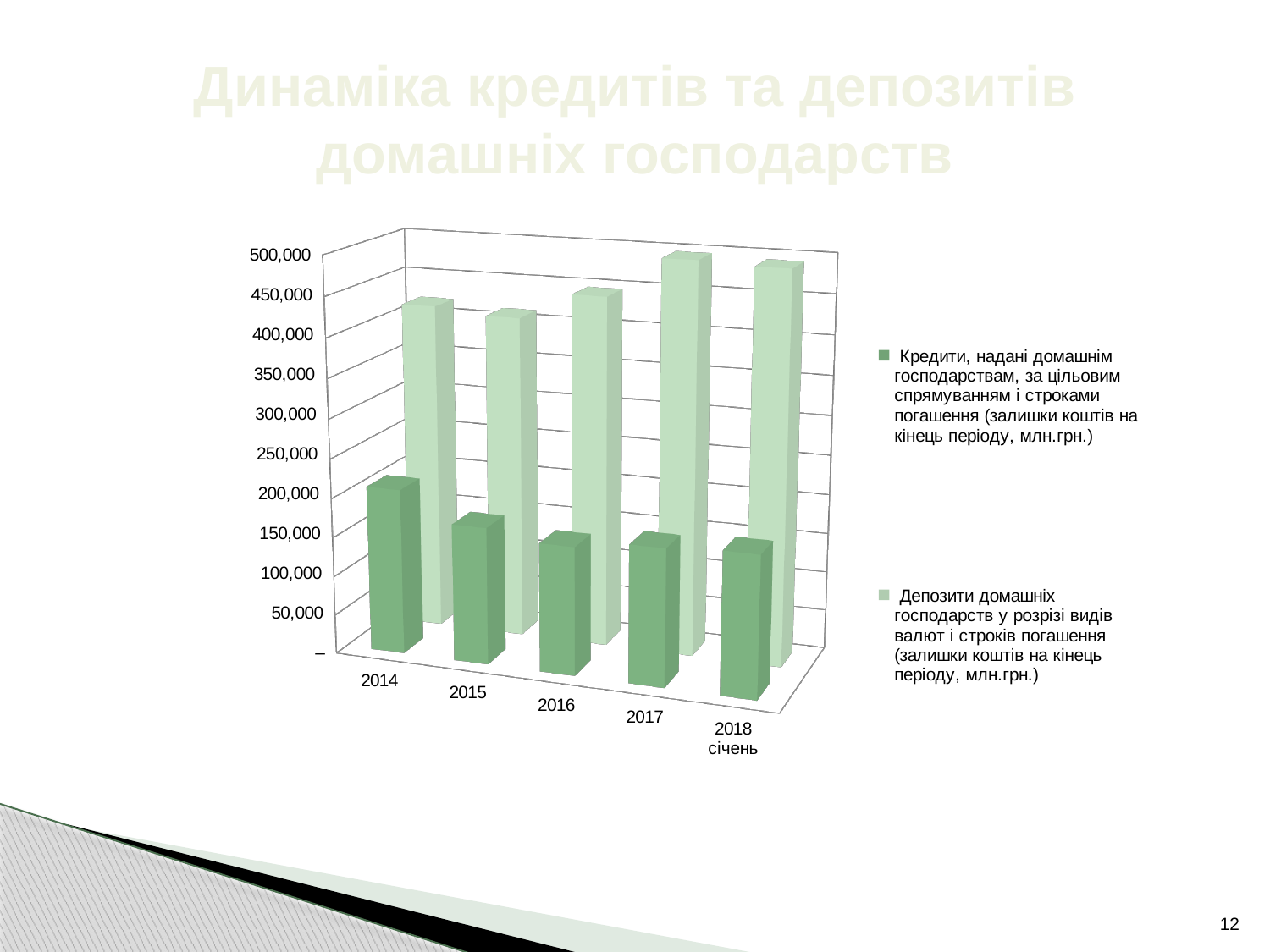

# Динаміка кредитів та депозитів домашніх господарств

[unsupported chart]

12